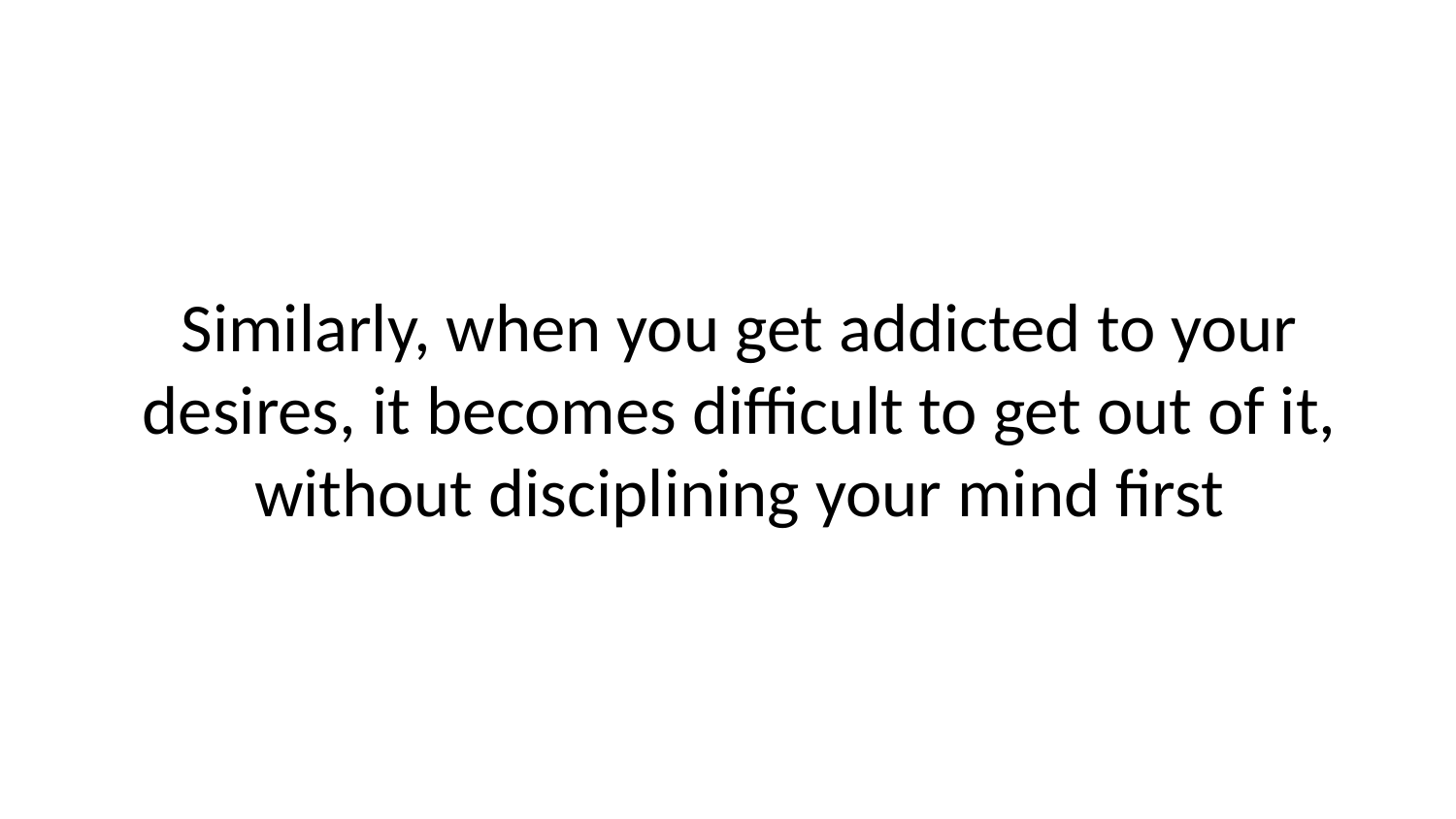

Similarly, when you get addicted to your desires, it becomes difficult to get out of it, without disciplining your mind first